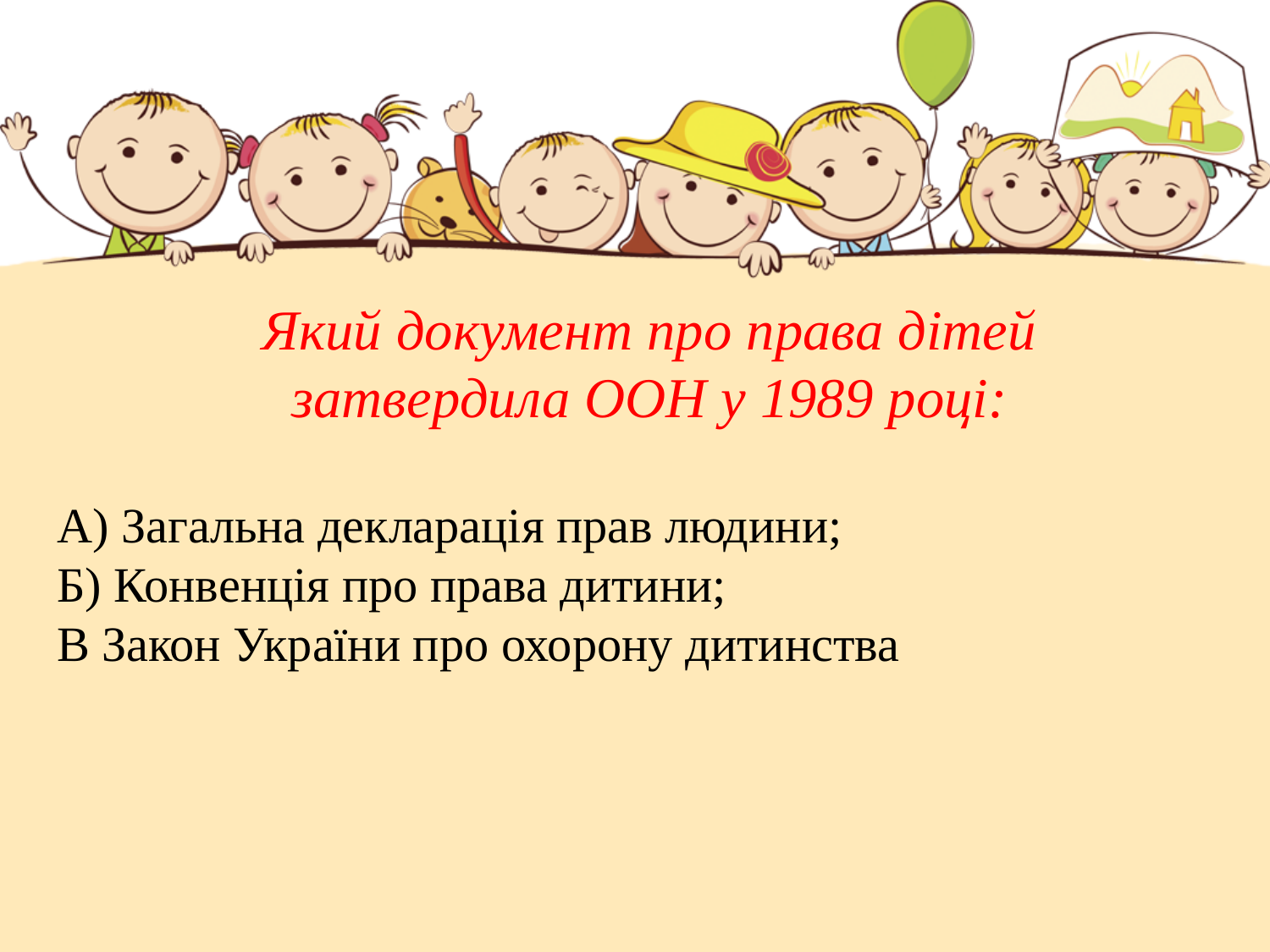

Який документ про права дітей затвердила ООН у 1989 році:
А) Загальна декларація прав людини;
Б) Конвенція про права дитини;
В Закон України про охорону дитинства